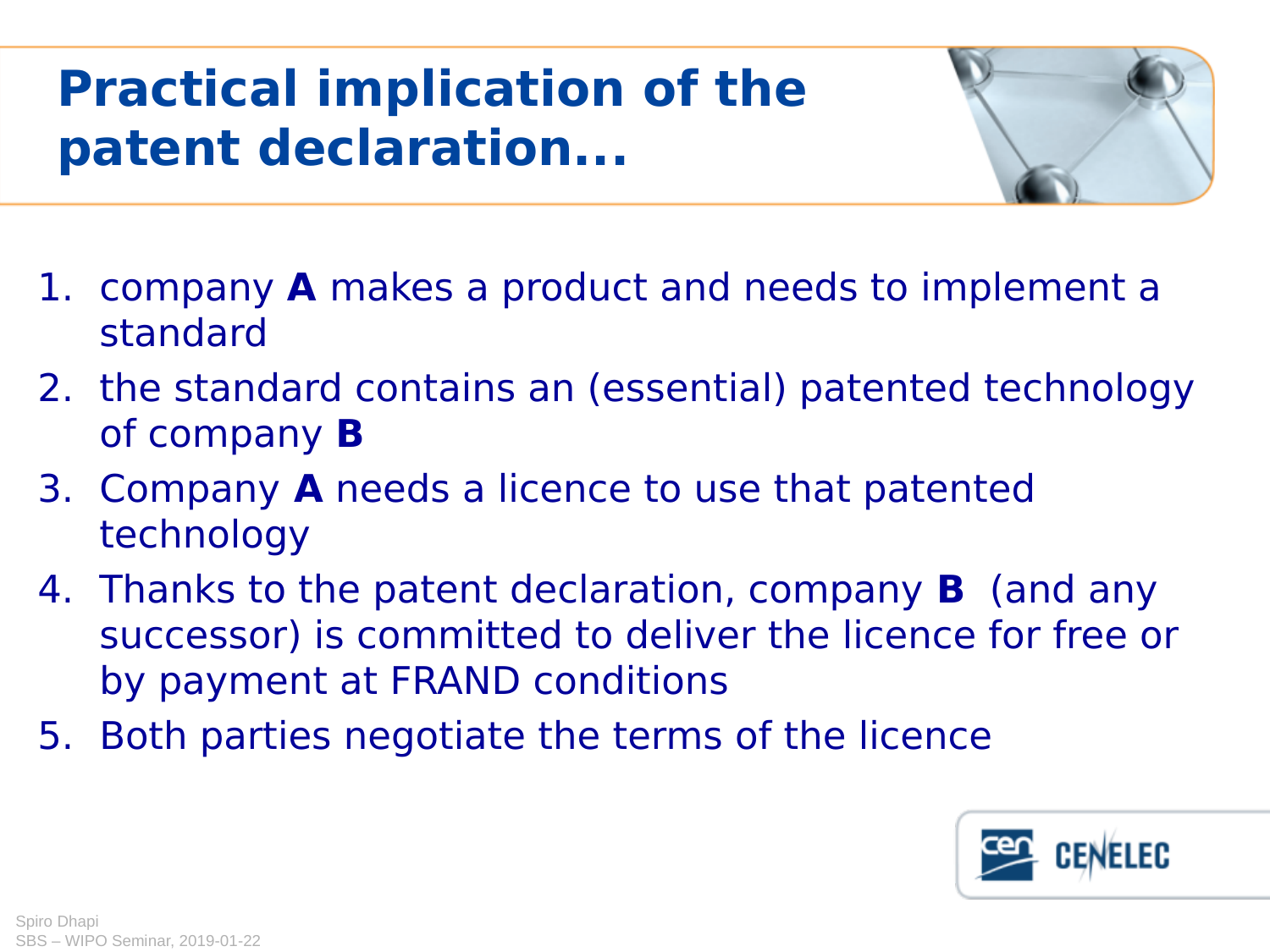

# Practical implication of the patent declaration...
company A makes a product and needs to implement a standard
the standard contains an (essential) patented technology of company B
Company A needs a licence to use that patented technology
Thanks to the patent declaration, company B  (and any successor) is committed to deliver the licence for free or by payment at FRAND conditions
Both parties negotiate the terms of the licence

Spiro Dhapi
SBS – WIPO Seminar, 2019-01-22